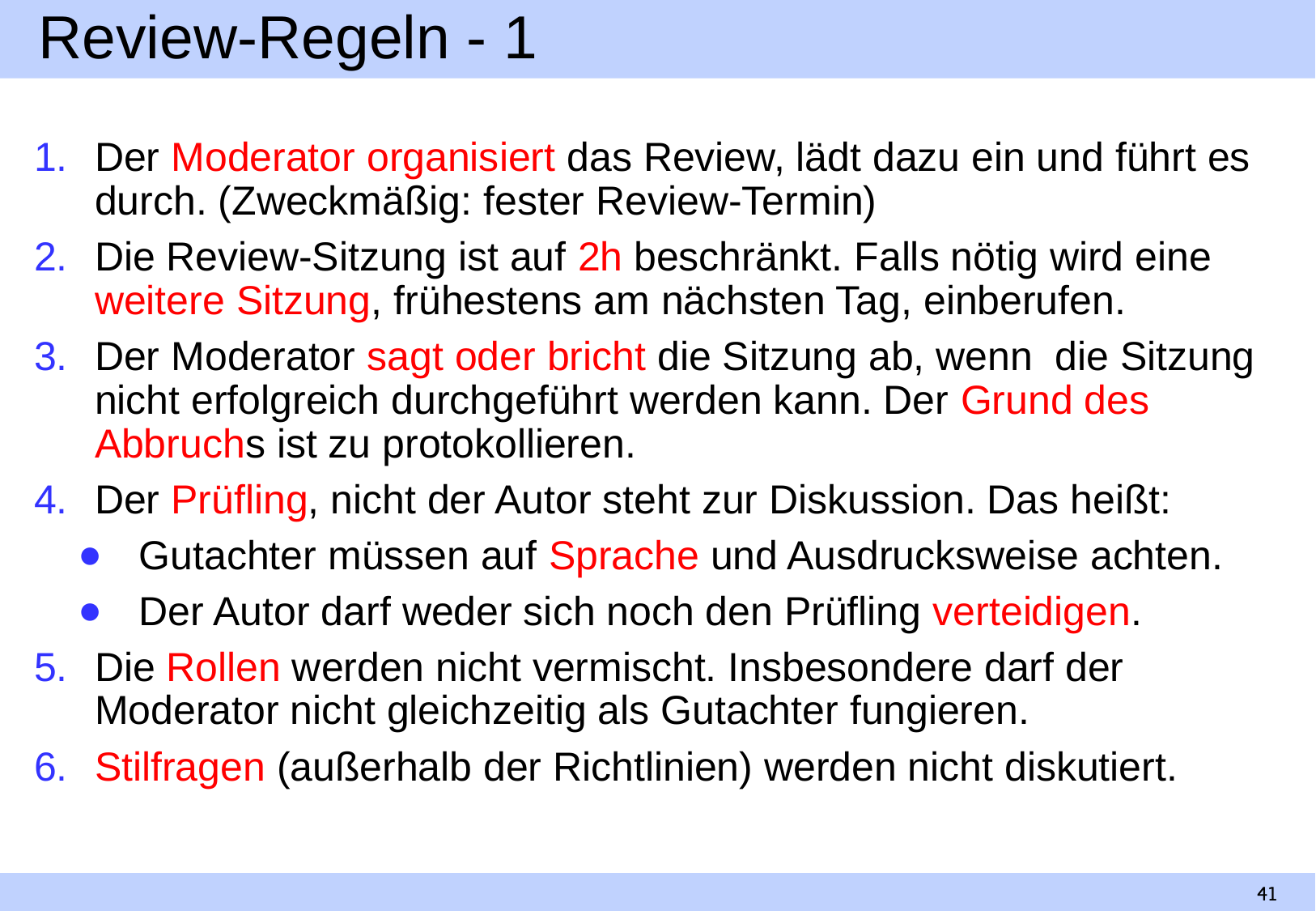

# Review-Regeln - 1
Der Moderator organisiert das Review, lädt dazu ein und führt es durch. (Zweckmäßig: fester Review-Termin)
Die Review-Sitzung ist auf 2h beschränkt. Falls nötig wird eine weitere Sitzung, frühestens am nächsten Tag, einberufen.
Der Moderator sagt oder bricht die Sitzung ab, wenn  die Sitzung nicht erfolgreich durchgeführt werden kann. Der Grund des Abbruchs ist zu protokollieren.
Der Prüfling, nicht der Autor steht zur Diskussion. Das heißt:
Gutachter müssen auf Sprache und Ausdrucksweise achten.
Der Autor darf weder sich noch den Prüfling verteidigen.
Die Rollen werden nicht vermischt. Insbesondere darf der Moderator nicht gleichzeitig als Gutachter fungieren.
Stilfragen (außerhalb der Richtlinien) werden nicht diskutiert.

41